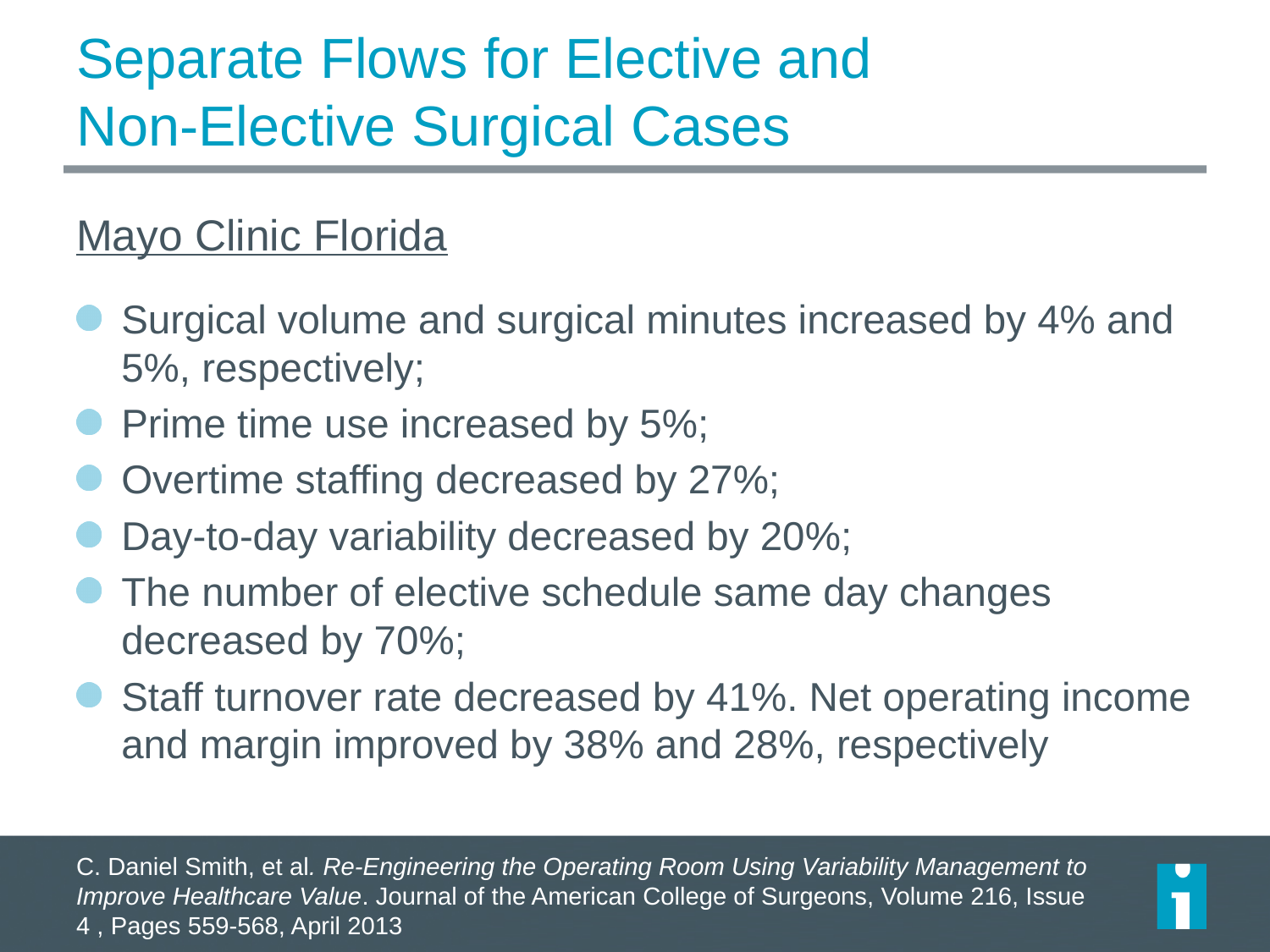

# Separate Flows for Elective and Non-Elective Surgical Cases
Mayo Clinic Florida

Surgical volume and surgical minutes increased by 4% and 5%, respectively;
Prime time use increased by 5%;
Overtime staffing decreased by 27%;
Day-to-day variability decreased by 20%;
The number of elective schedule same day changes decreased by 70%;
Staff turnover rate decreased by 41%. Net operating income and margin improved by 38% and 28%, respectively
C. Daniel Smith, et al. Re-Engineering the Operating Room Using Variability Management to Improve Healthcare Value. Journal of the American College of Surgeons, Volume 216, Issue 4 , Pages 559-568, April 2013